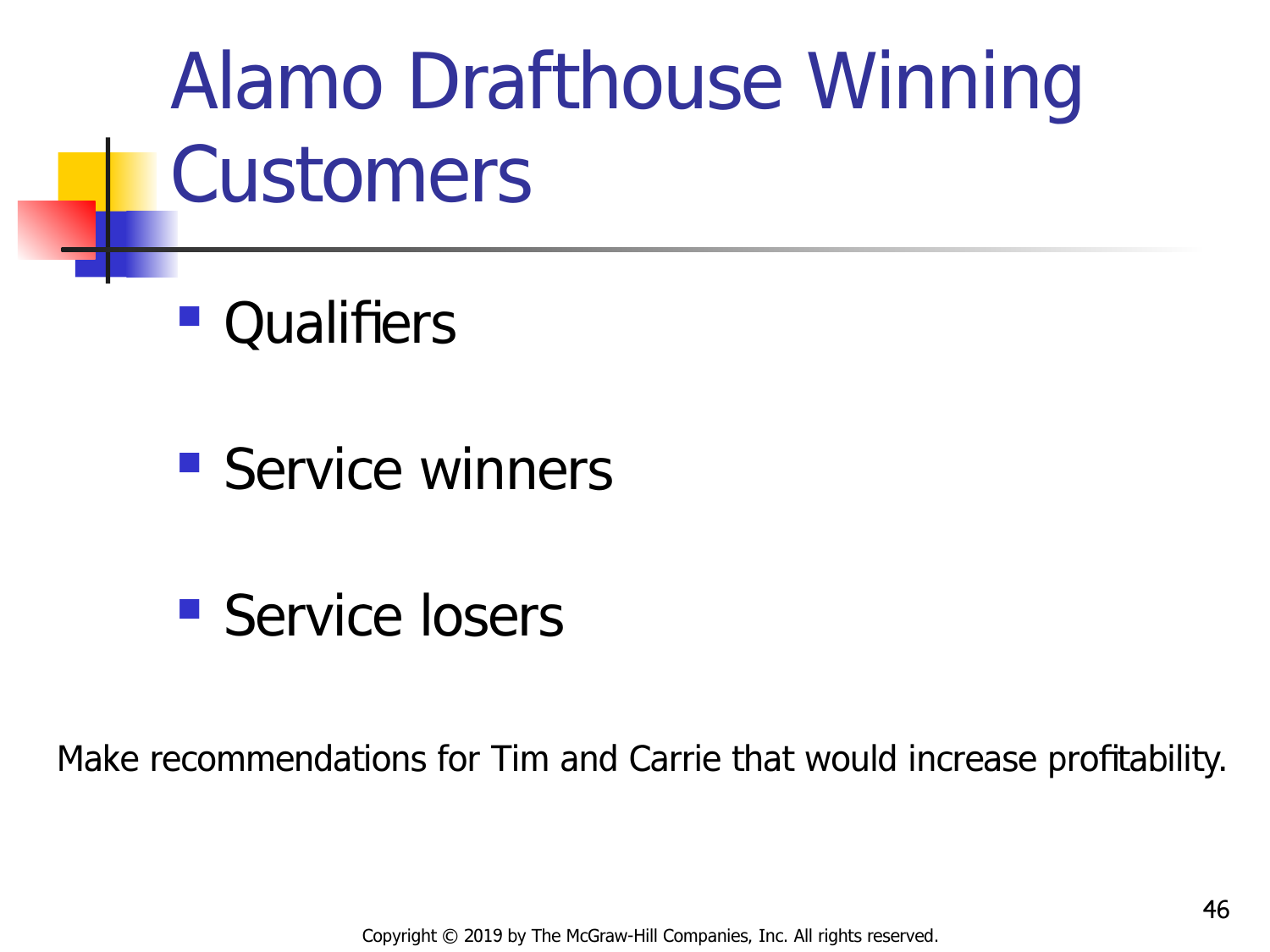

# Alamo Drafthouse Winning Customers
Qualifiers
Service winners
Service losers
Make recommendations for Tim and Carrie that would increase profitability.
46
Copyright © 2019 by The McGraw-Hill Companies, Inc. All rights reserved.